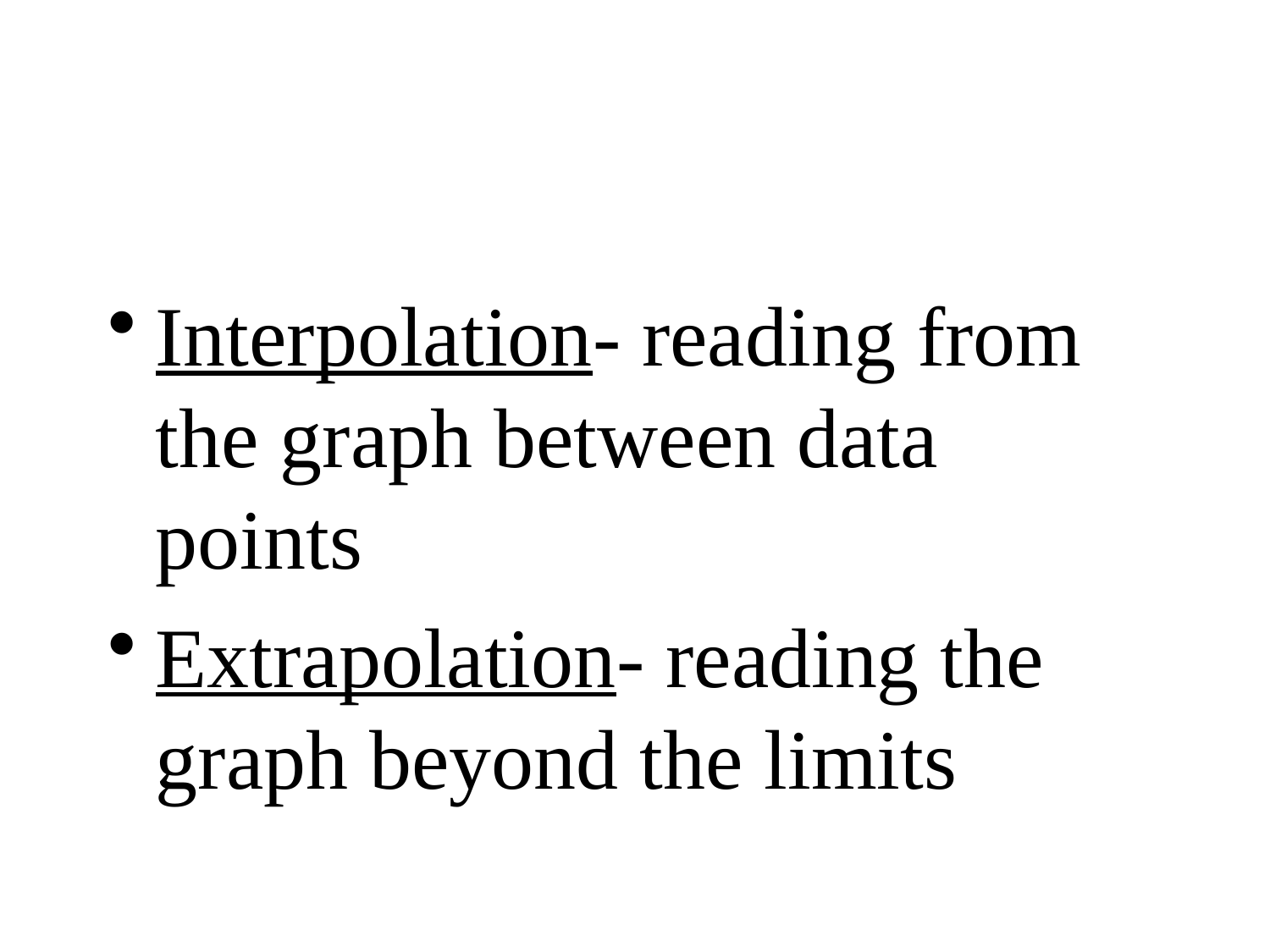

#
Interpolation- reading from the graph between data points
Extrapolation- reading the graph beyond the limits